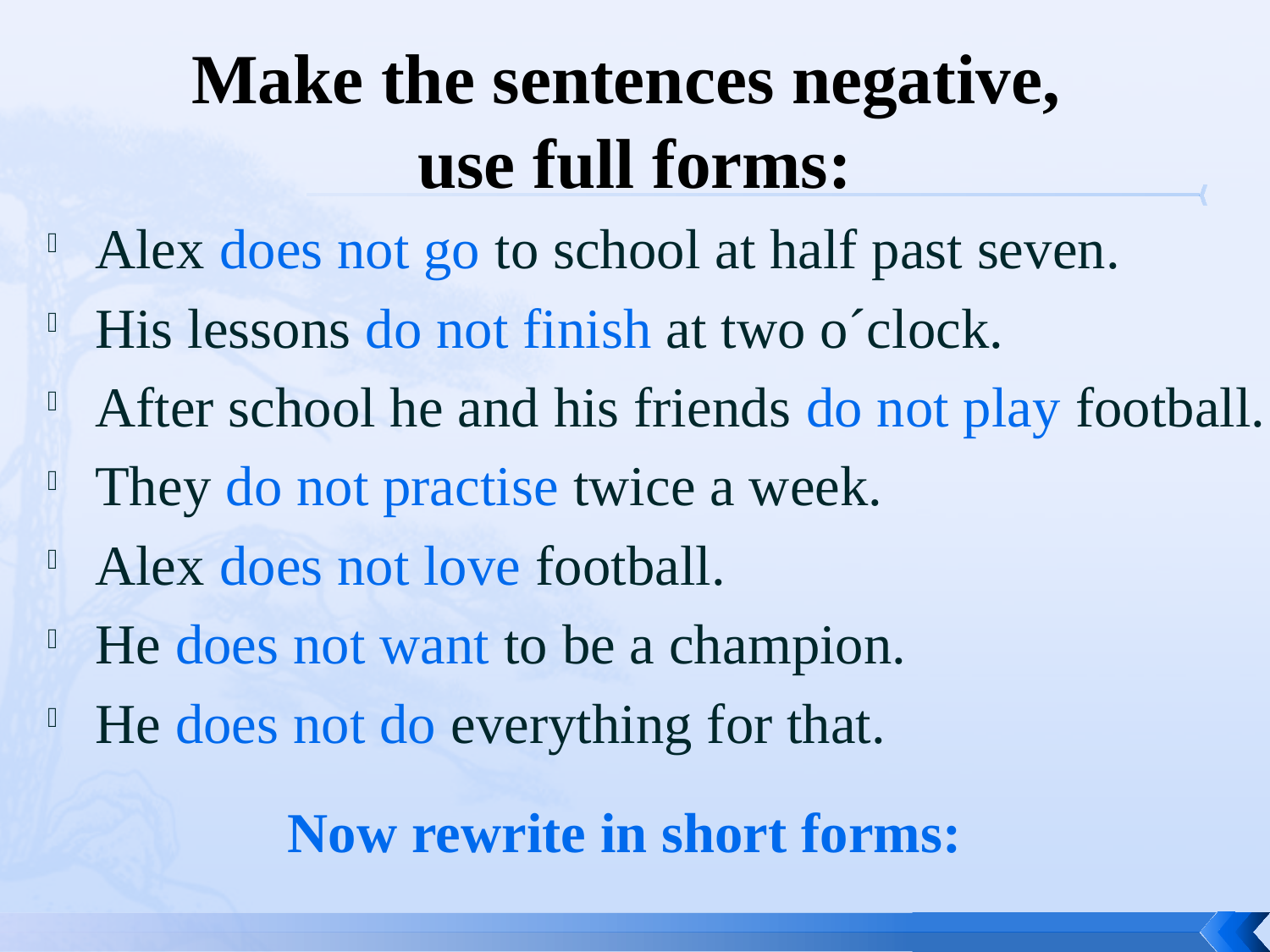

# Make the sentences negative, use full forms:
Alex does not go to school at half past seven.
His lessons do not finish at two o´clock.
After school he and his friends do not play football.
They do not practise twice a week.
Alex does not love football.
He does not want to be a champion.
He does not do everything for that.

| Now rewrite in short forms: |
| --- |